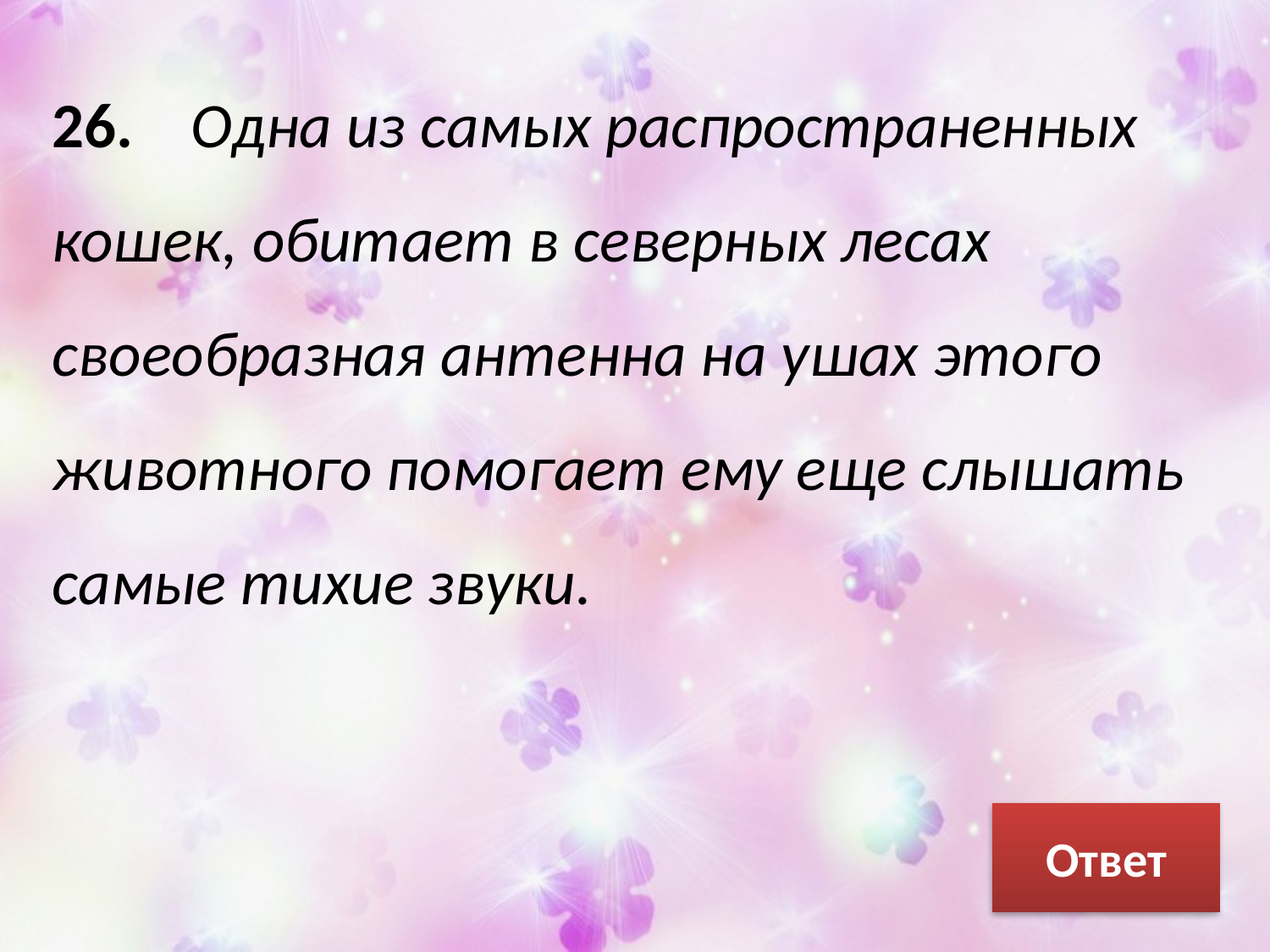

26.    Одна из самых распространенных кошек, обитает в северных лесах своеобразная антенна на ушах этого животного помогает ему еще слышать самые тихие звуки.
Ответ